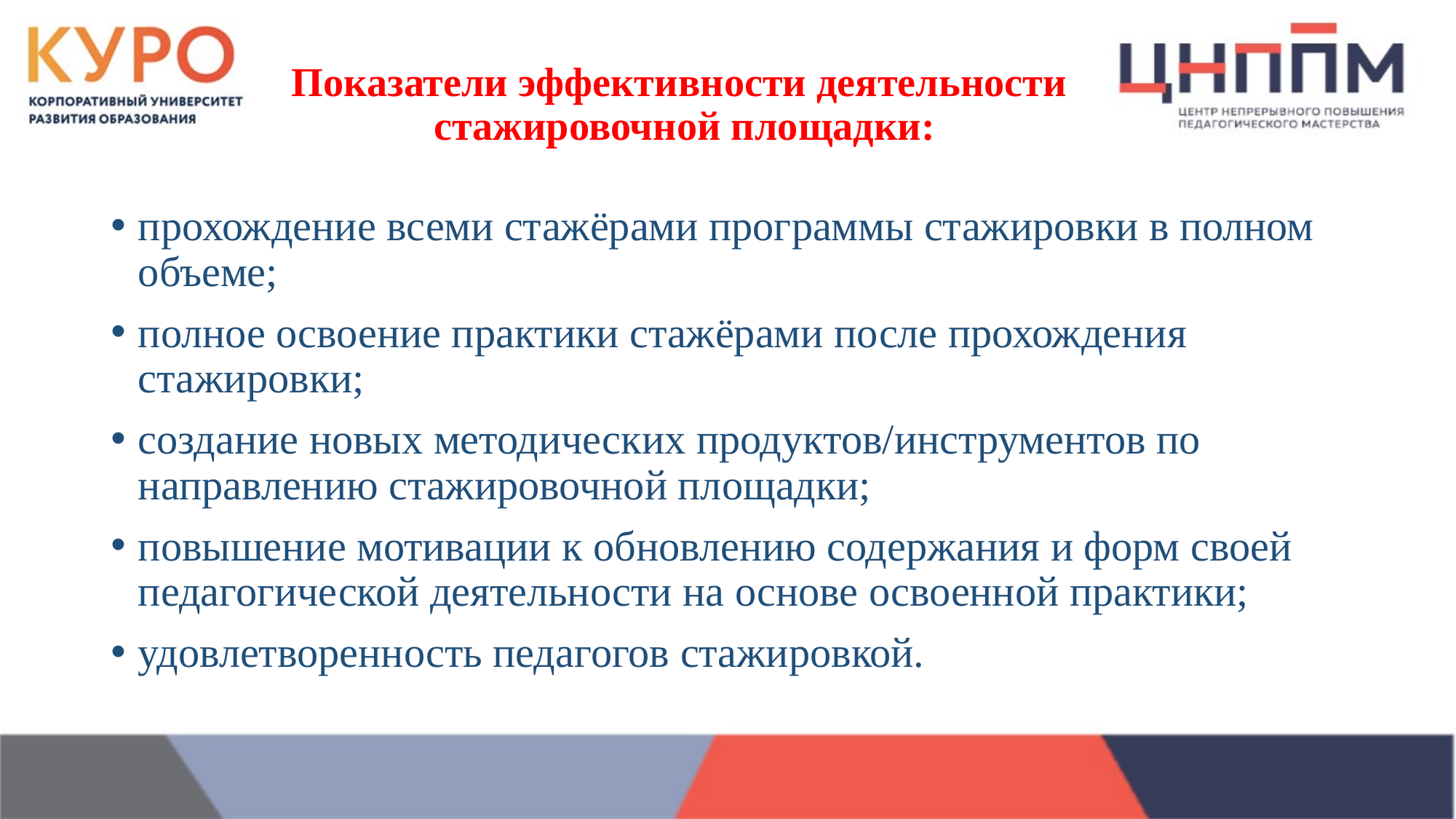

# Показатели эффективности деятельности стажировочной площадки:
прохождение всеми стажёрами программы стажировки в полном объеме;
полное освоение практики стажёрами после прохождения стажировки;
создание новых методических продуктов/инструментов по направлению стажировочной площадки;
повышение мотивации к обновлению содержания и форм своей педагогической деятельности на основе освоенной практики;
удовлетворенность педагогов стажировкой.